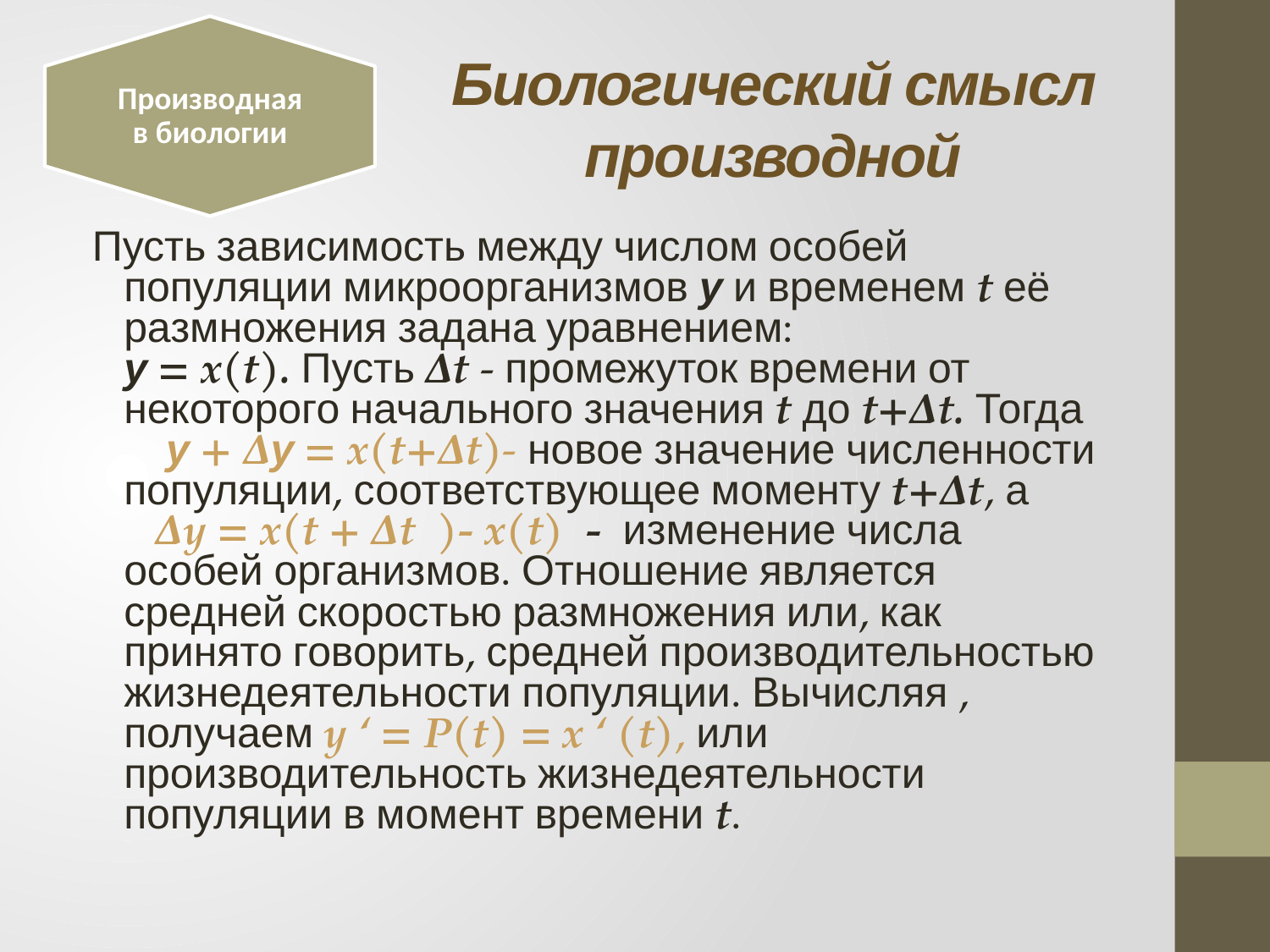

Производная в биологии
# Биологический смысл производной
Пусть зависимость между числом особей популяции микроорганизмов у и временем t её размножения задана уравнением:
у = x(t). Пусть ∆t - промежуток времени от некоторого начального значения t до t+∆t. Тогда       у + ∆у = x(t+∆t)- новое значение численности популяции, соответствующее моменту t+∆t, а           ∆y = x(t + ∆t  )- x(t)  -  изменение числа особей организмов. Отношение является средней скоростью размножения или, как принято говорить, средней производительностью жизнедеятельности популяции. Вычисляя , получаем y ‘ = P(t) = x ‘ (t), или производительность жизнедеятельности популяции в момент времени t.